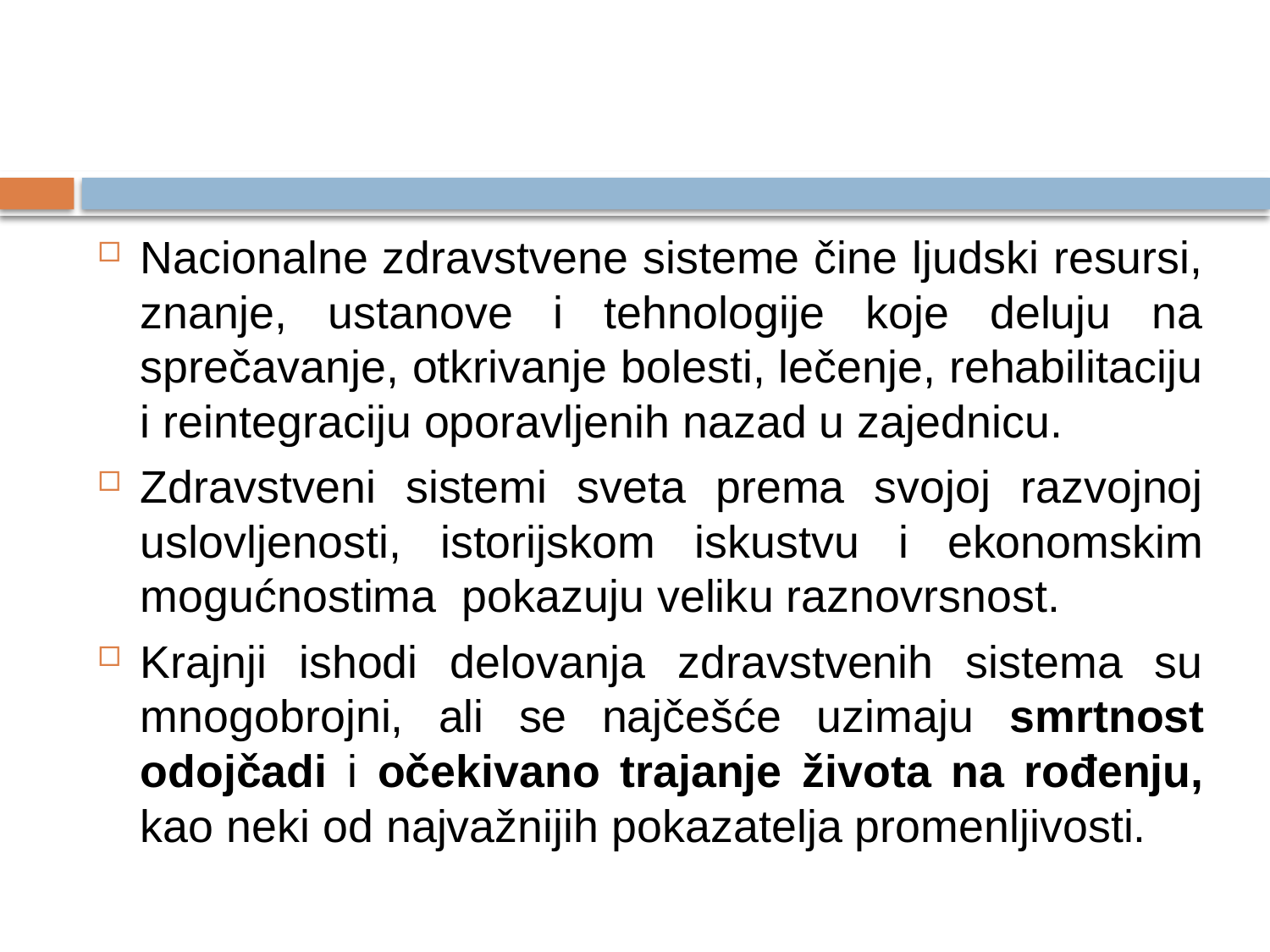

#
Nacionalne zdravstvene sisteme čine ljudski resursi, znanje, ustanove i tehnologije koje deluju na sprečavanje, otkrivanje bolesti, lečenje, rehabilitaciju i reintegraciju oporavljenih nazad u zajednicu.
Zdravstveni sistemi sveta prema svojoj razvojnoj uslovljenosti, istorijskom iskustvu i ekonomskim mogućnostima  pokazuju veliku raznovrsnost.
Krajnji ishodi delovanja zdravstvenih sistema su mnogobrojni, ali se najčešće uzimaju smrtnost odojčadi i očekivano trajanje života na rođenju, kao neki od najvažnijih pokazatelja promenljivosti.